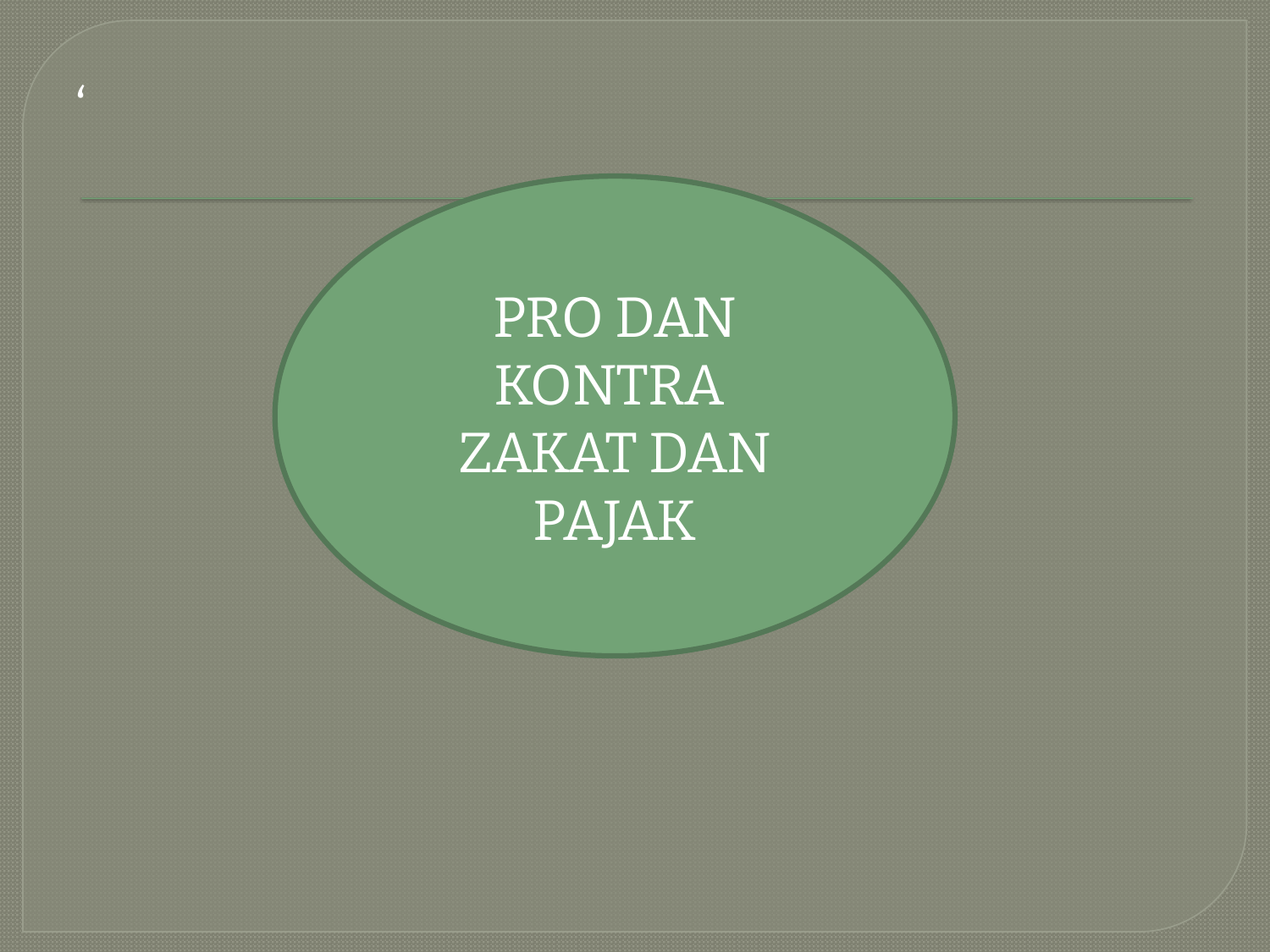

‘
PRO DAN KONTRA
ZAKAT DAN PAJAK